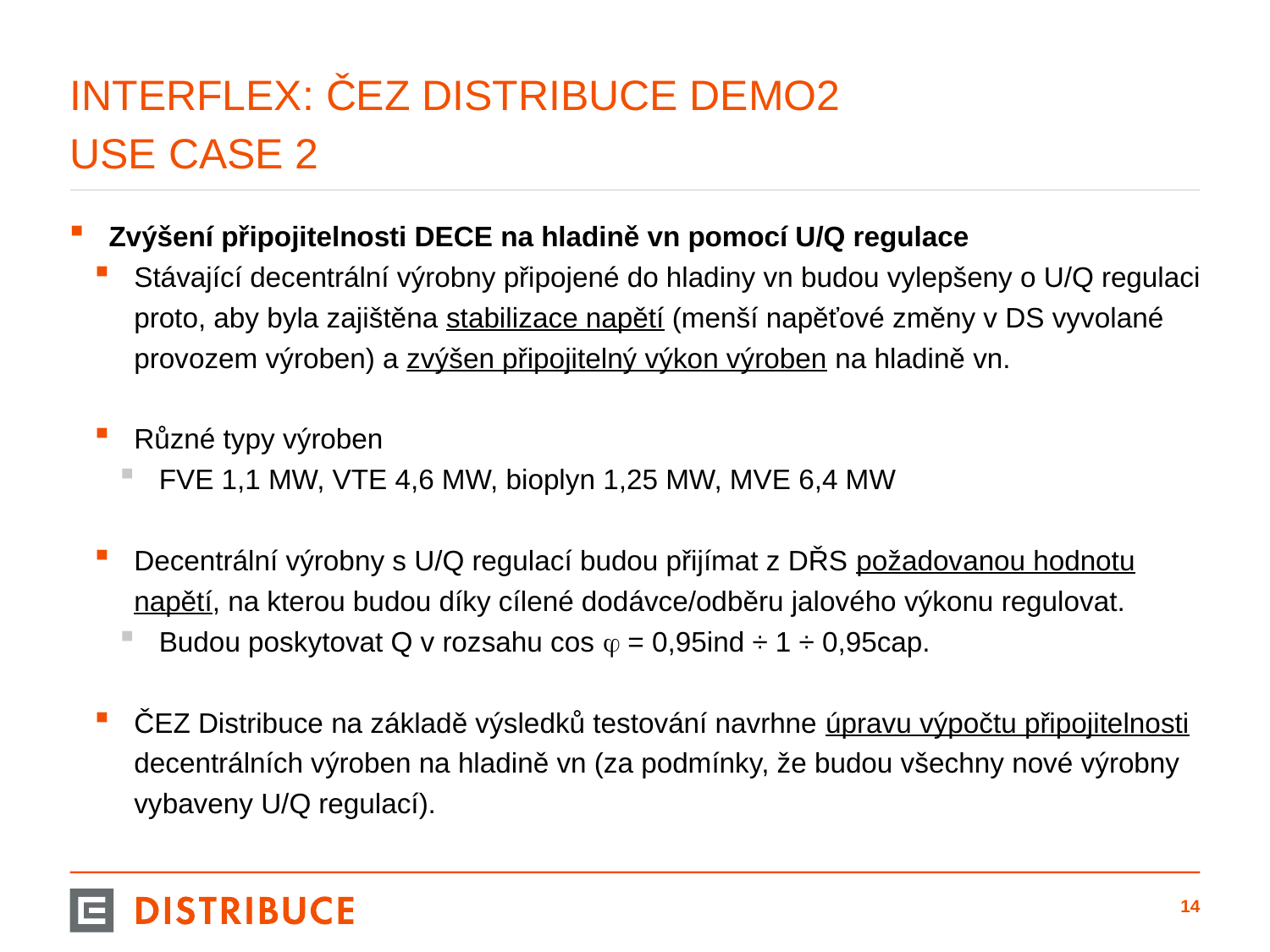

# Interflex: ČEZ Distribuce DEMO2 Use Case 2
Zvýšení připojitelnosti DECE na hladině vn pomocí U/Q regulace
Stávající decentrální výrobny připojené do hladiny vn budou vylepšeny o U/Q regulaci proto, aby byla zajištěna stabilizace napětí (menší napěťové změny v DS vyvolané provozem výroben) a zvýšen připojitelný výkon výroben na hladině vn.

Různé typy výroben
FVE 1,1 MW, VTE 4,6 MW, bioplyn 1,25 MW, MVE 6,4 MW

Decentrální výrobny s U/Q regulací budou přijímat z DŘS požadovanou hodnotu napětí, na kterou budou díky cílené dodávce/odběru jalového výkonu regulovat.
Budou poskytovat Q v rozsahu cos ϕ = 0,95ind ÷ 1 ÷ 0,95cap.

ČEZ Distribuce na základě výsledků testování navrhne úpravu výpočtu připojitelnosti decentrálních výroben na hladině vn (za podmínky, že budou všechny nové výrobny vybaveny U/Q regulací).

14